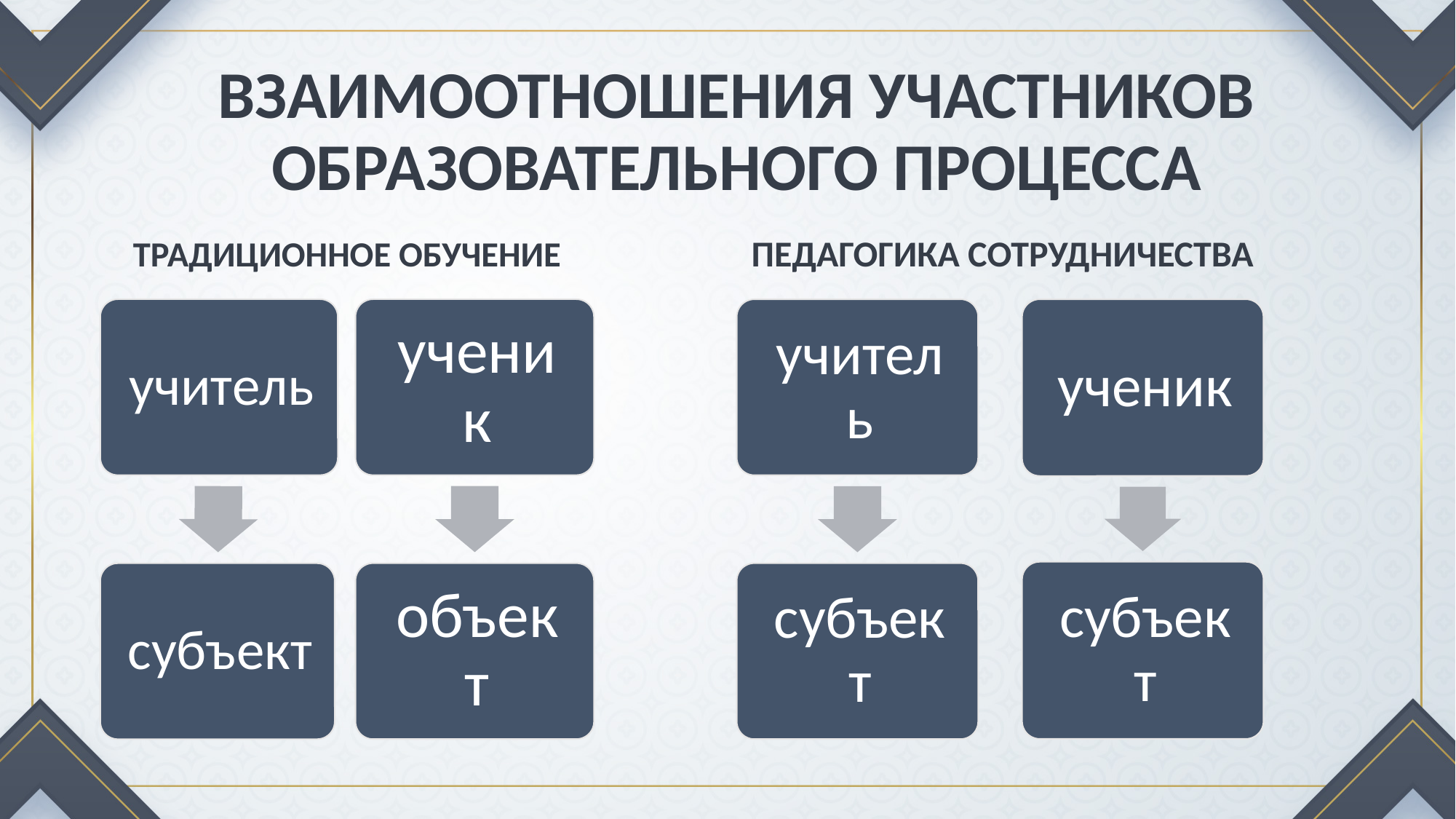

# ВЗАИМООТНОШЕНИЯ УЧАСТНИКОВ ОБРАЗОВАТЕЛЬНОГО ПРОЦЕССА
ПЕДАГОГИКА СОТРУДНИЧЕСТВА
ТРАДИЦИОННОЕ ОБУЧЕНИЕ
ученик

субъект
учитель

субъект
ученик

объект
учитель

субъект